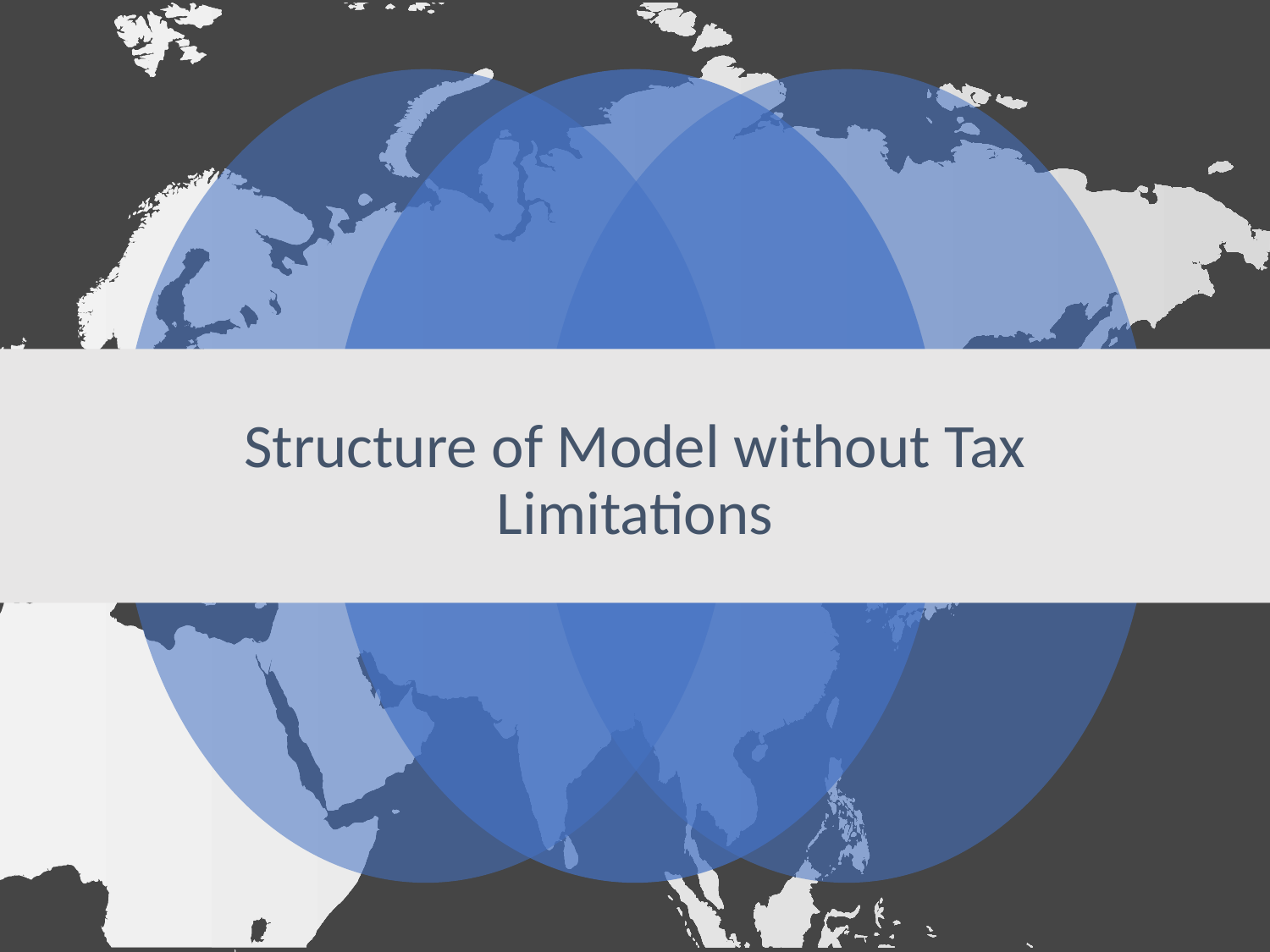

# Structure of Model without Tax Limitations